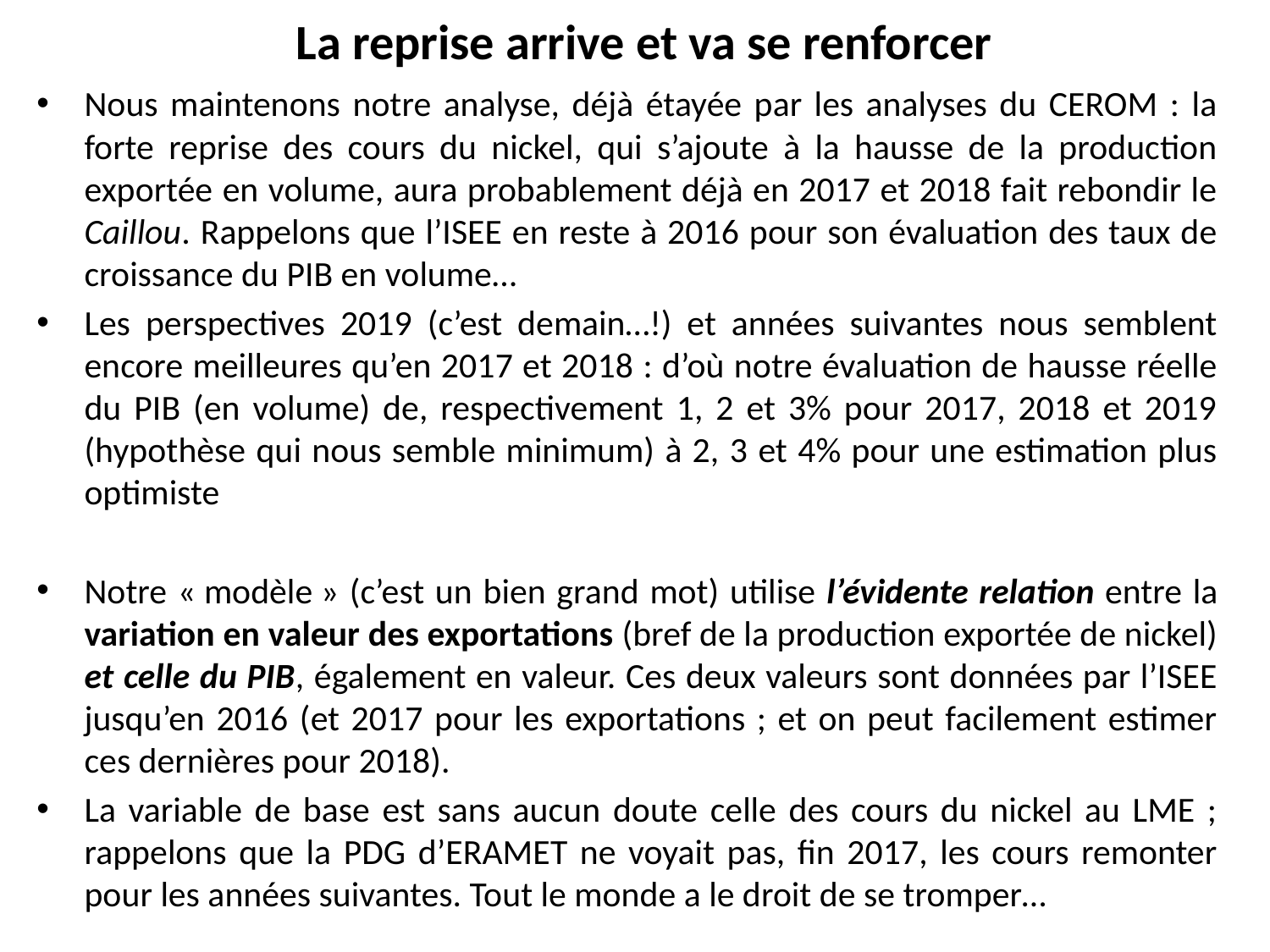

La reprise arrive et va se renforcer

Nous maintenons notre analyse, déjà étayée par les analyses du CEROM : la forte reprise des cours du nickel, qui s’ajoute à la hausse de la production exportée en volume, aura probablement déjà en 2017 et 2018 fait rebondir le Caillou. Rappelons que l’ISEE en reste à 2016 pour son évaluation des taux de croissance du PIB en volume…
Les perspectives 2019 (c’est demain…!) et années suivantes nous semblent encore meilleures qu’en 2017 et 2018 : d’où notre évaluation de hausse réelle du PIB (en volume) de, respectivement 1, 2 et 3% pour 2017, 2018 et 2019 (hypothèse qui nous semble minimum) à 2, 3 et 4% pour une estimation plus optimiste

Notre « modèle » (c’est un bien grand mot) utilise l’évidente relation entre la variation en valeur des exportations (bref de la production exportée de nickel) et celle du PIB, également en valeur. Ces deux valeurs sont données par l’ISEE jusqu’en 2016 (et 2017 pour les exportations ; et on peut facilement estimer ces dernières pour 2018).
La variable de base est sans aucun doute celle des cours du nickel au LME ; rappelons que la PDG d’ERAMET ne voyait pas, fin 2017, les cours remonter pour les années suivantes. Tout le monde a le droit de se tromper…